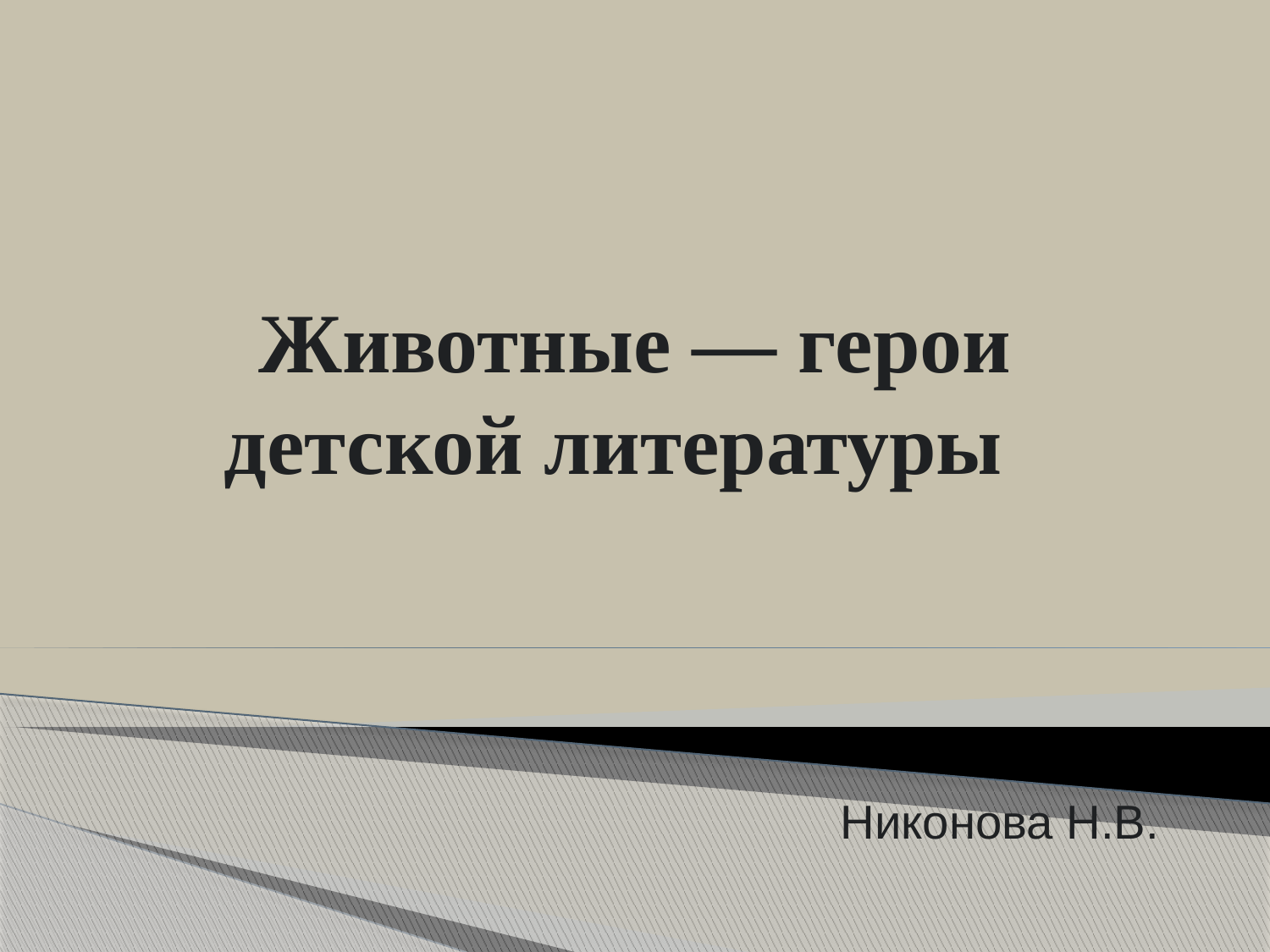

# Животные — герои детской литературы
Никонова Н.В.